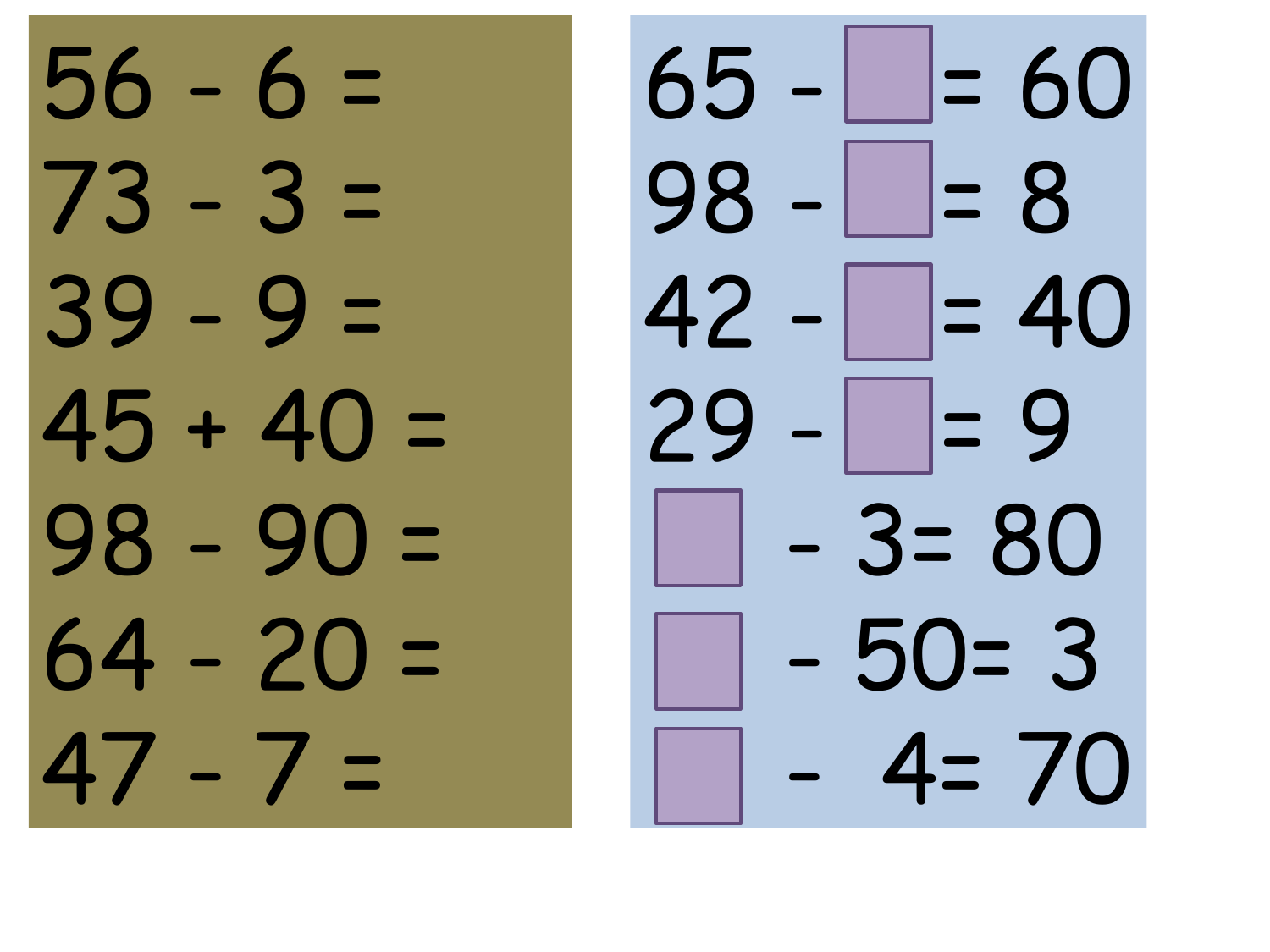

56 - 6 =
73 - 3 =
39 - 9 =
45 + 40 =
98 - 90 =
64 - 20 =
47 - 7 =
65 -    = 60
98 -    = 8
42 -    = 40
29 -    = 9
     - 3= 80
     - 50= 3
     -  4= 70